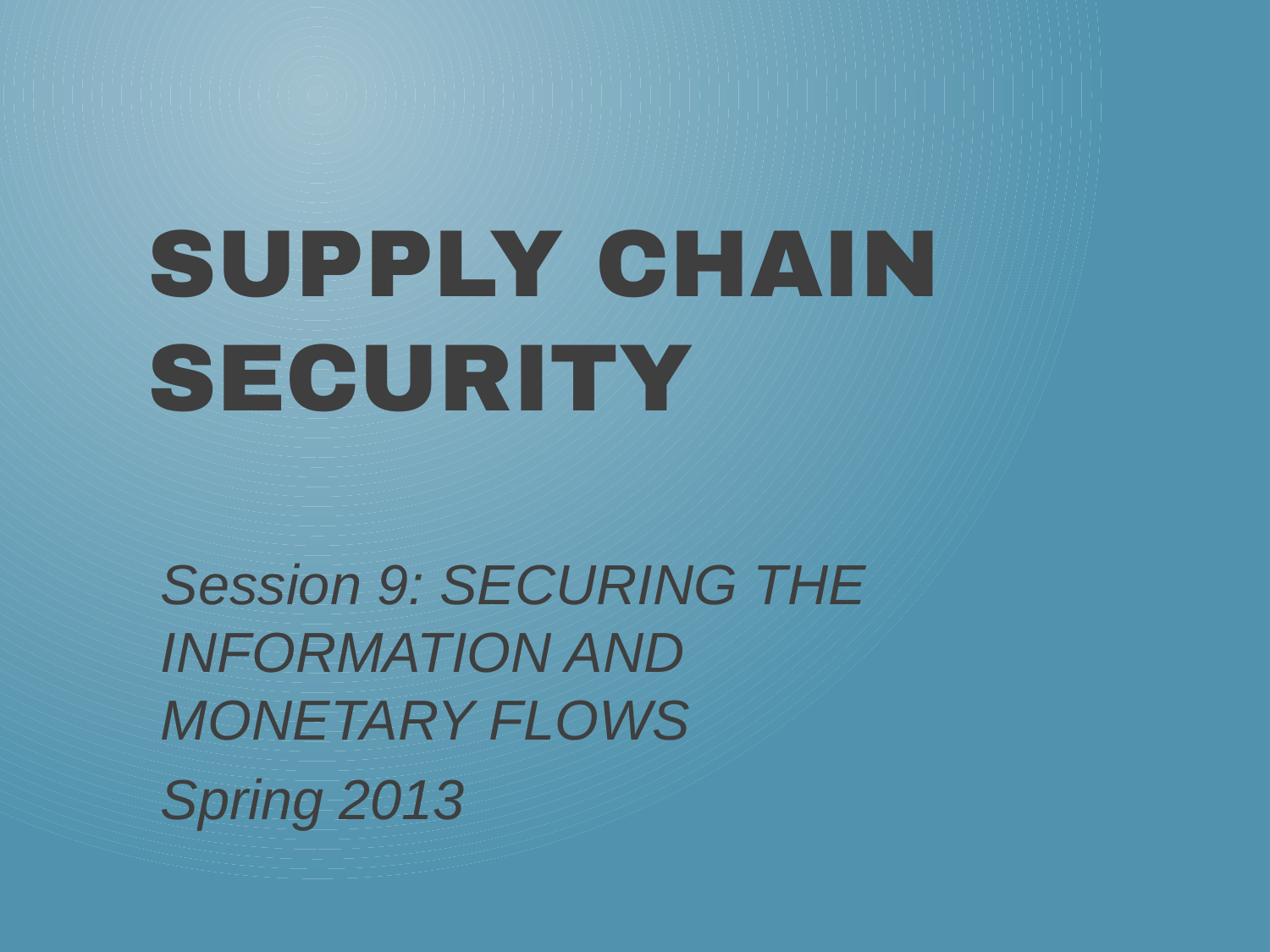

# Supply chain security
Session 9: SECURING THE INFORMATION AND MONETARY FLOWS
Spring 2013